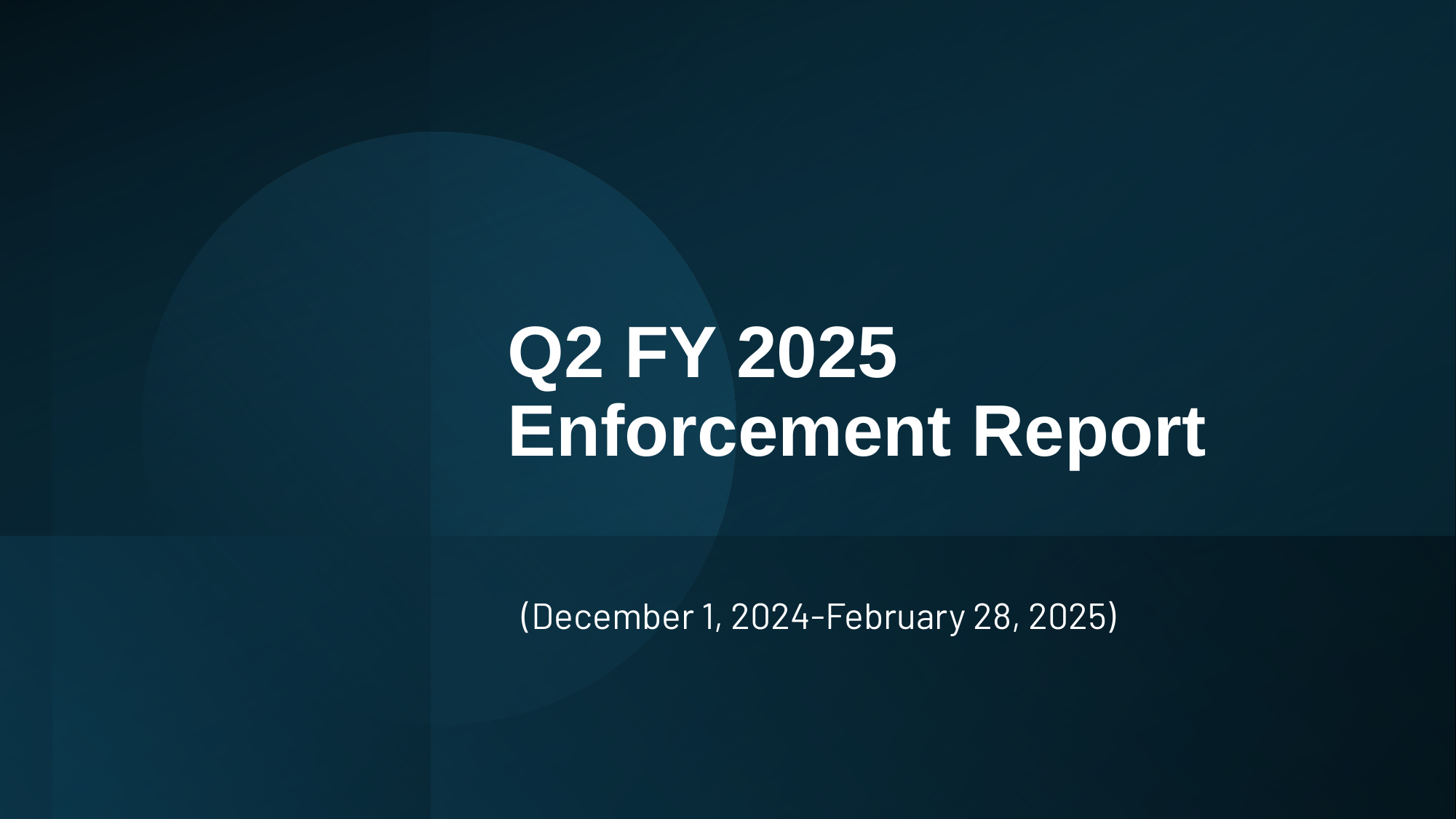

# Q2 FY 2025 Enforcement Report

(December 1, 2024-February 28, 2025)